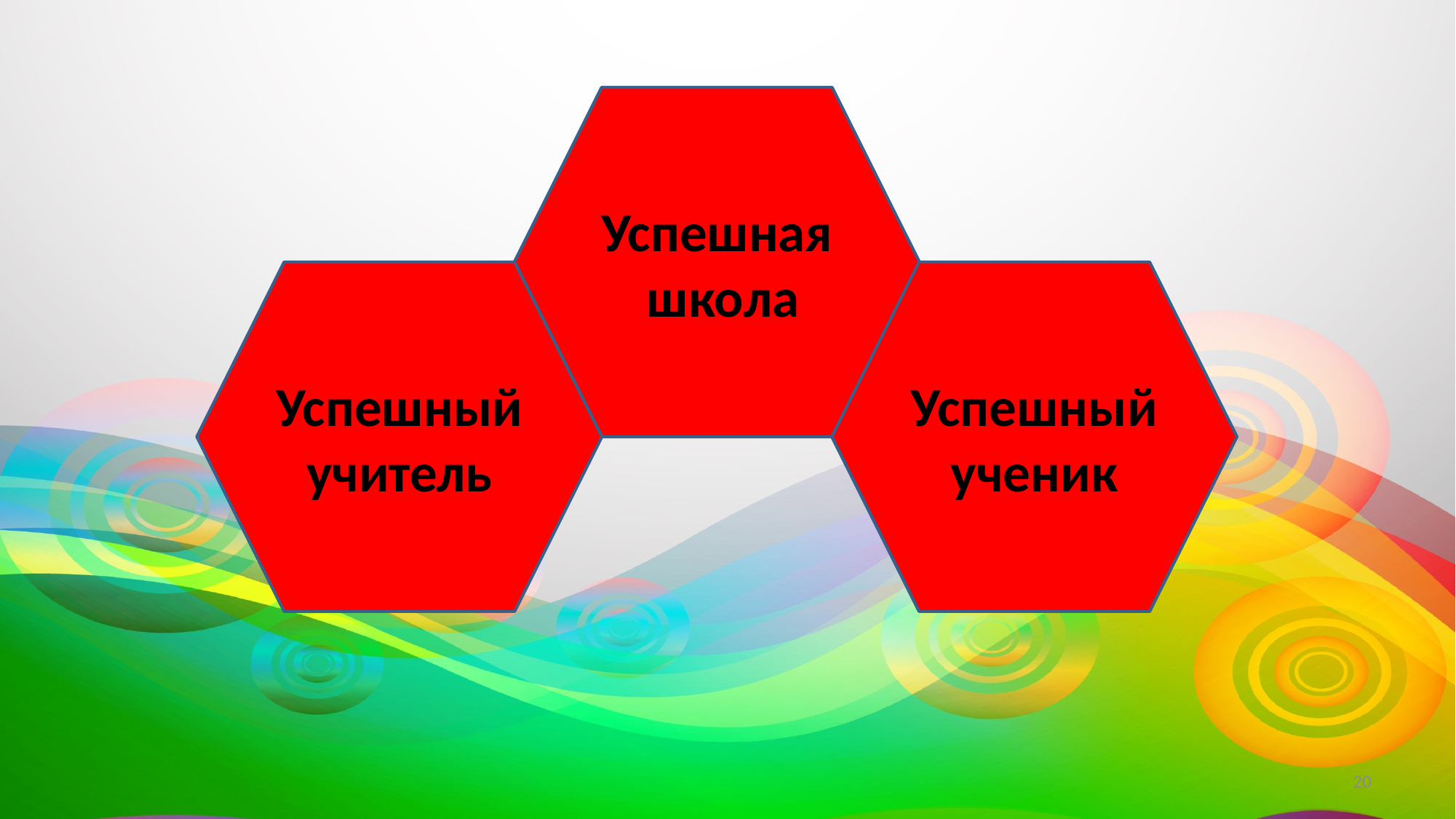

Успешная
 школа
Успешный учитель
Успешный ученик
20